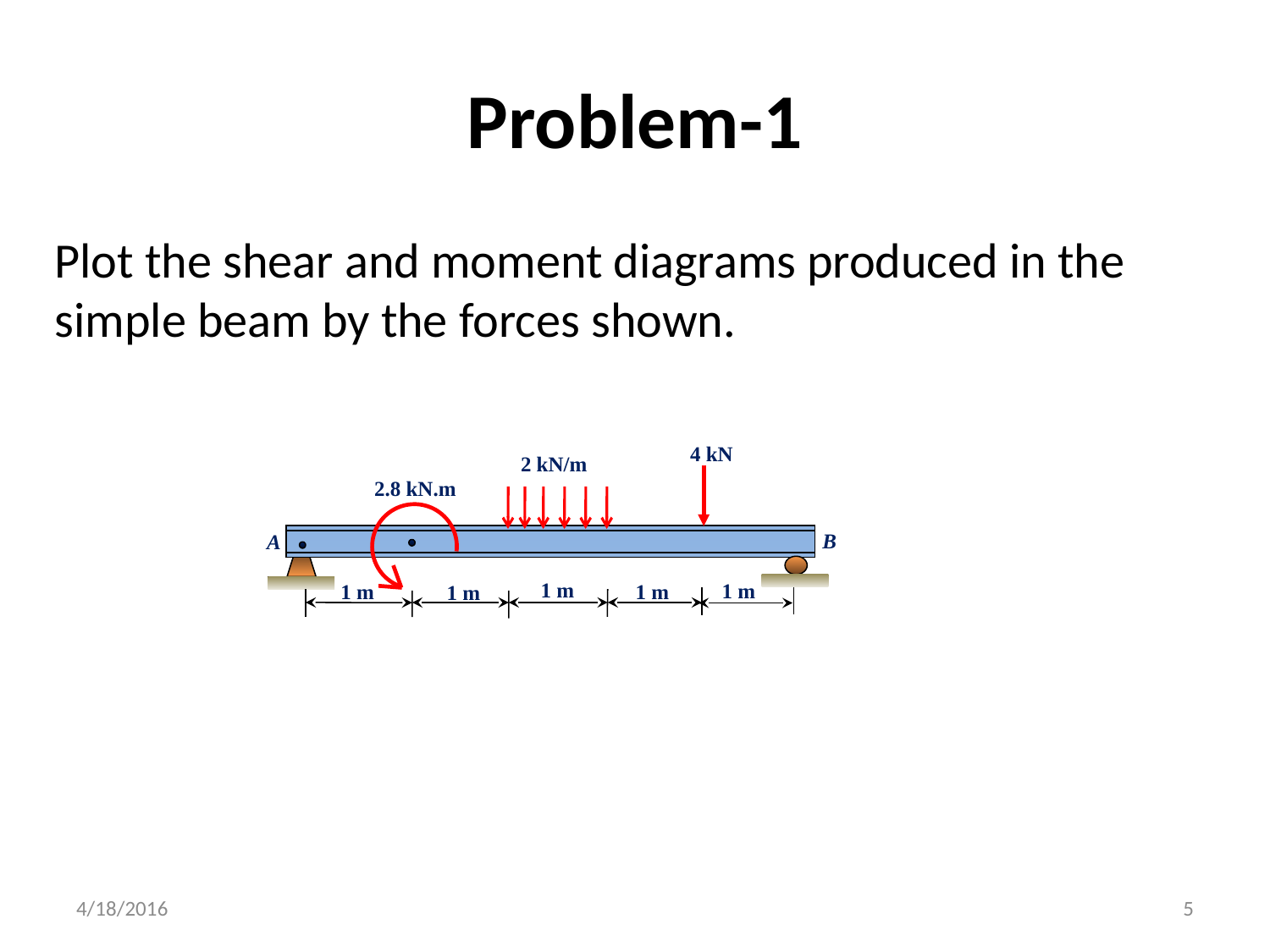

# Problem-1
Plot the shear and moment diagrams produced in the simple beam by the forces shown.
4 kN
2 kN/m
2.8 kN.m

B
A

1 m
1 m
1 m
1 m
1 m

4/18/2016
5